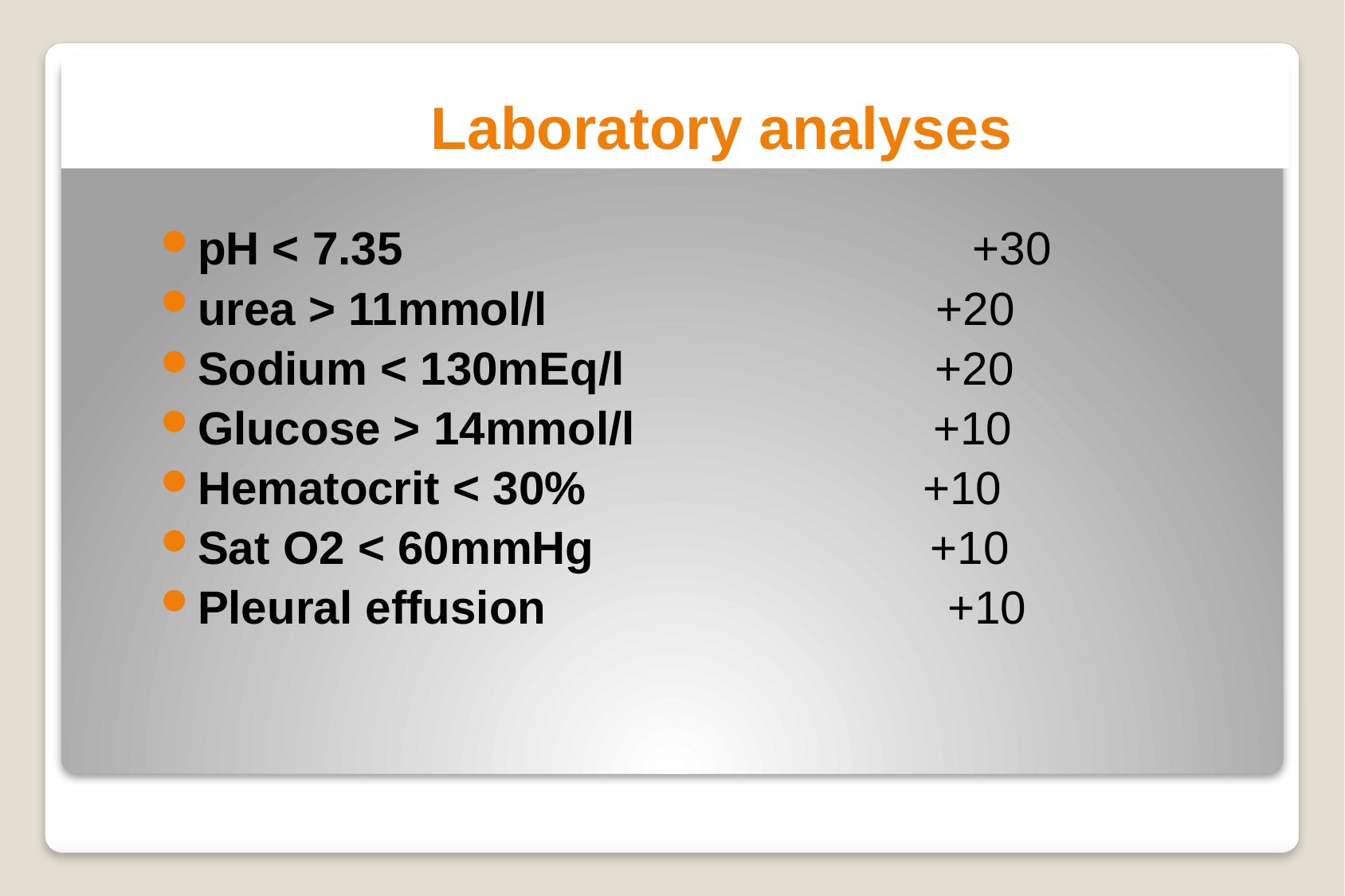

# Laboratory analyses
pH < 7.35                                            +30
urea > 11mmol/l                              +20
Sodium < 130mEq/l                        +20
Glucose > 14mmol/l                       +10
Hematocrit < 30%                          +10
Sat O2 < 60mmHg                          +10
Pleural effusion                               +10